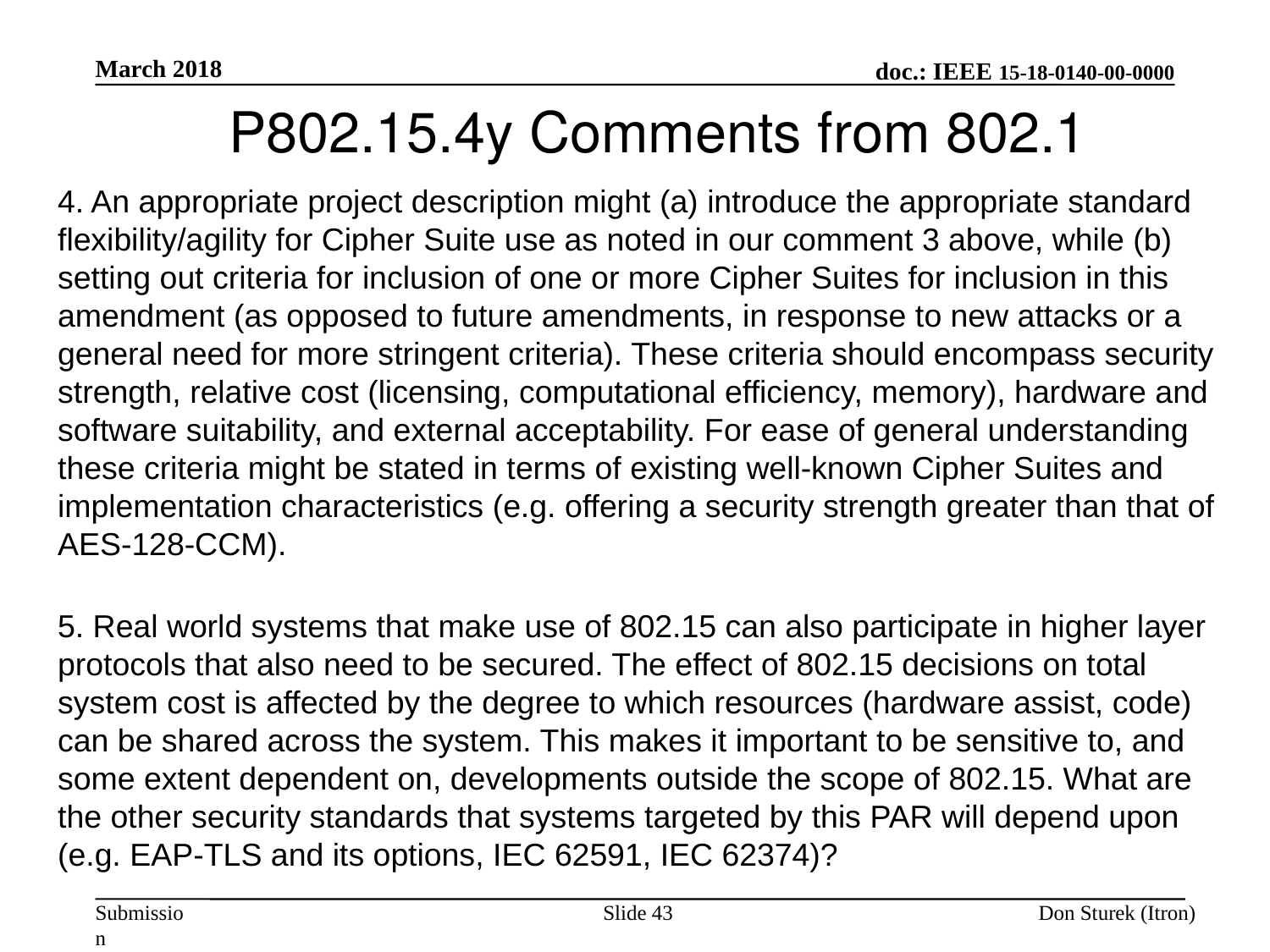

March 2018
# P802.15.4y Comments from 802.1
4. An appropriate project description might (a) introduce the appropriate standard flexibility/agility for Cipher Suite use as noted in our comment 3 above, while (b) setting out criteria for inclusion of one or more Cipher Suites for inclusion in this amendment (as opposed to future amendments, in response to new attacks or a general need for more stringent criteria). These criteria should encompass security strength, relative cost (licensing, computational efficiency, memory), hardware and software suitability, and external acceptability. For ease of general understanding these criteria might be stated in terms of existing well-known Cipher Suites and implementation characteristics (e.g. offering a security strength greater than that of AES-128-CCM).
5. Real world systems that make use of 802.15 can also participate in higher layer protocols that also need to be secured. The effect of 802.15 decisions on total system cost is affected by the degree to which resources (hardware assist, code) can be shared across the system. This makes it important to be sensitive to, and some extent dependent on, developments outside the scope of 802.15. What are the other security standards that systems targeted by this PAR will depend upon (e.g. EAP-TLS and its options, IEC 62591, IEC 62374)?

Slide 43
Don Sturek (Itron)